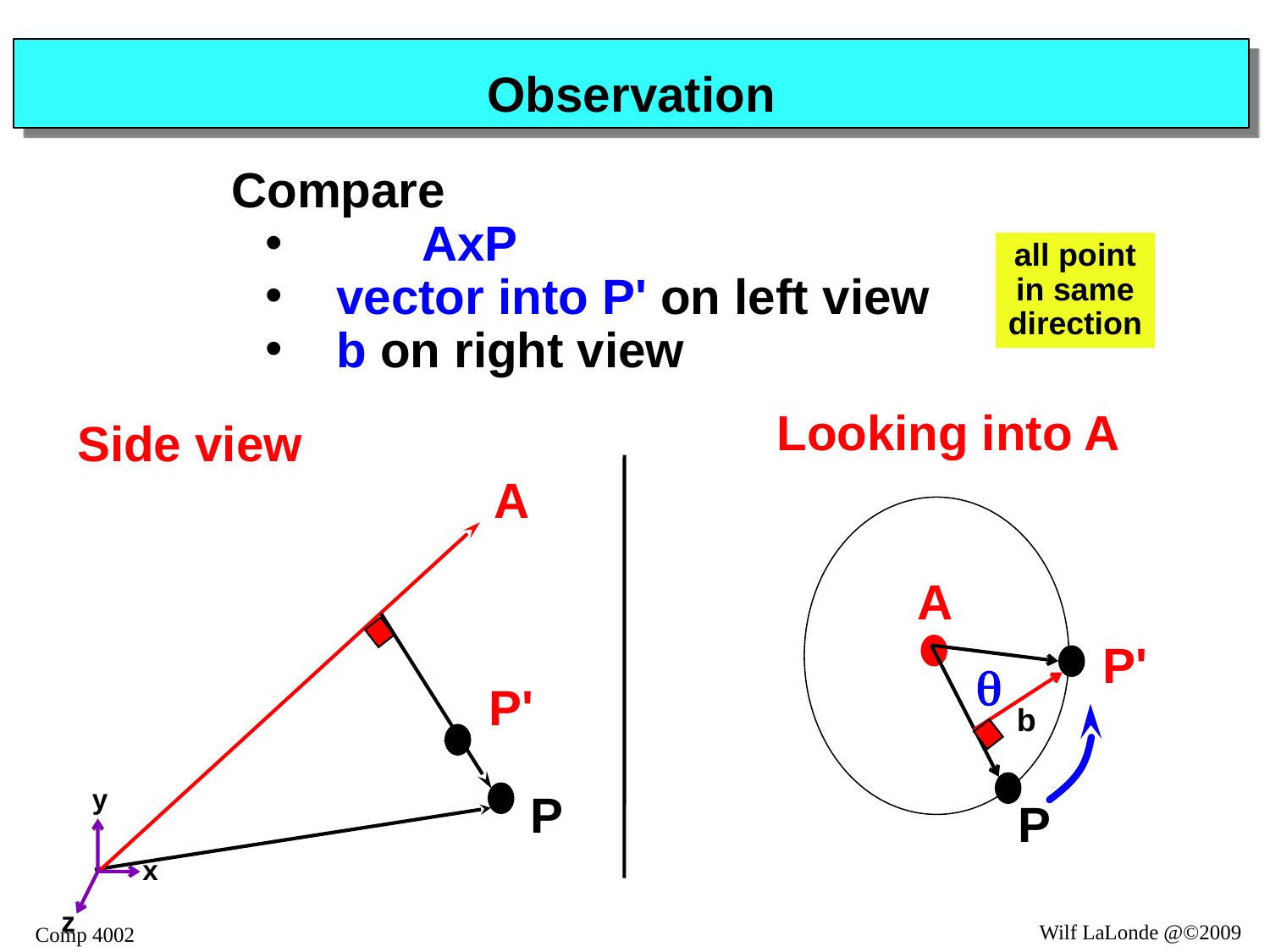

# Observation
Compare
	AxP
   vector into P' on left view
   b on right view

all point
in same
direction
Looking into A
Side view
A

P'

P

A

P'

θ
b

y
x
z
P